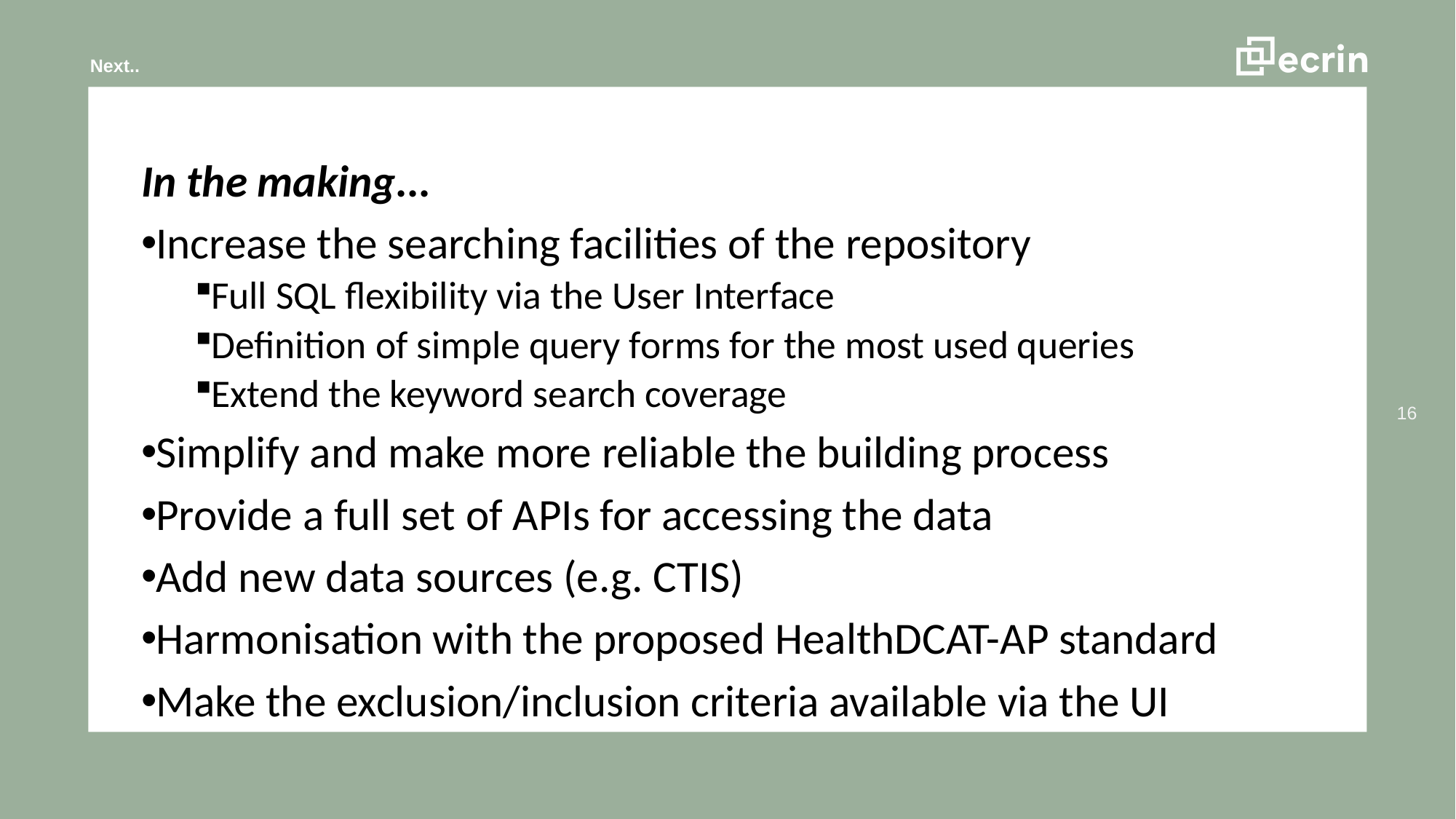

Next..
In the making...
Increase the searching facilities of the repository
Full SQL flexibility via the User Interface
Definition of simple query forms for the most used queries
Extend the keyword search coverage
Simplify and make more reliable the building process
Provide a full set of APIs for accessing the data
Add new data sources (e.g. CTIS)
Harmonisation with the proposed HealthDCAT-AP standard
Make the exclusion/inclusion criteria available via the UI

16